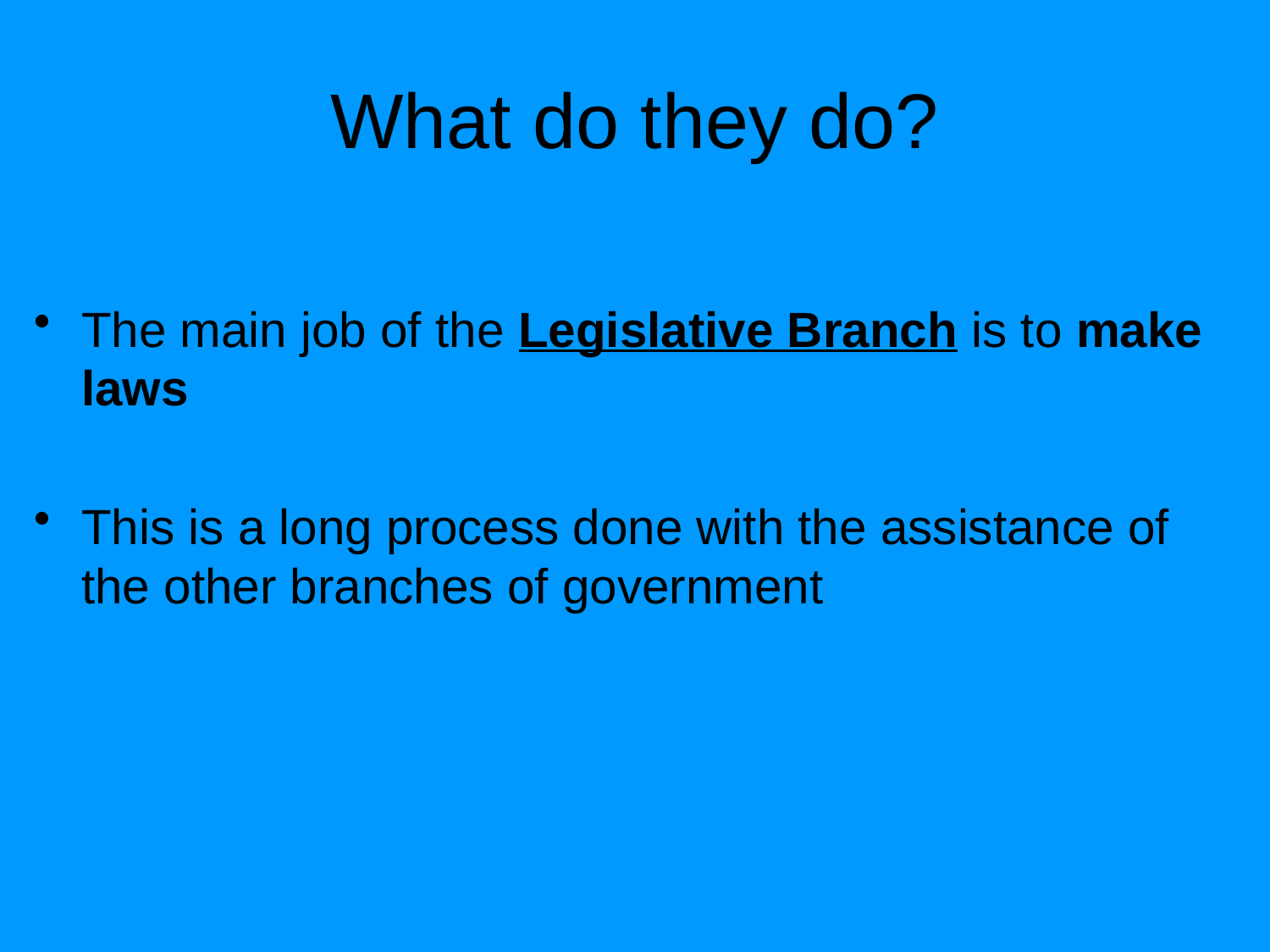

# What do they do?

The main job of the Legislative Branch is to make laws

This is a long process done with the assistance of the other branches of government